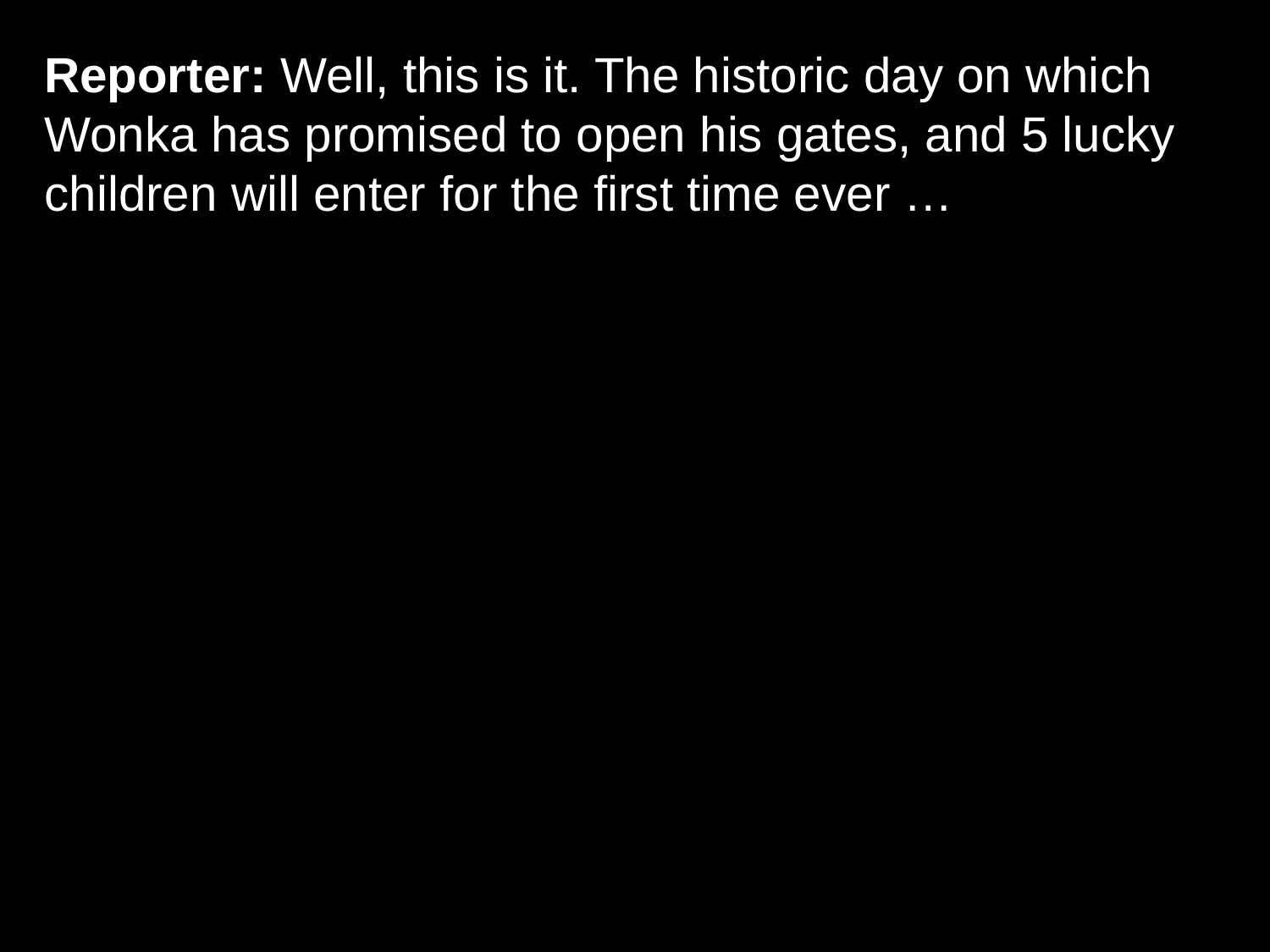

# Reporter: Well, this is it. The historic day on which Wonka has promised to open his gates, and 5 lucky children will enter for the first time ever …